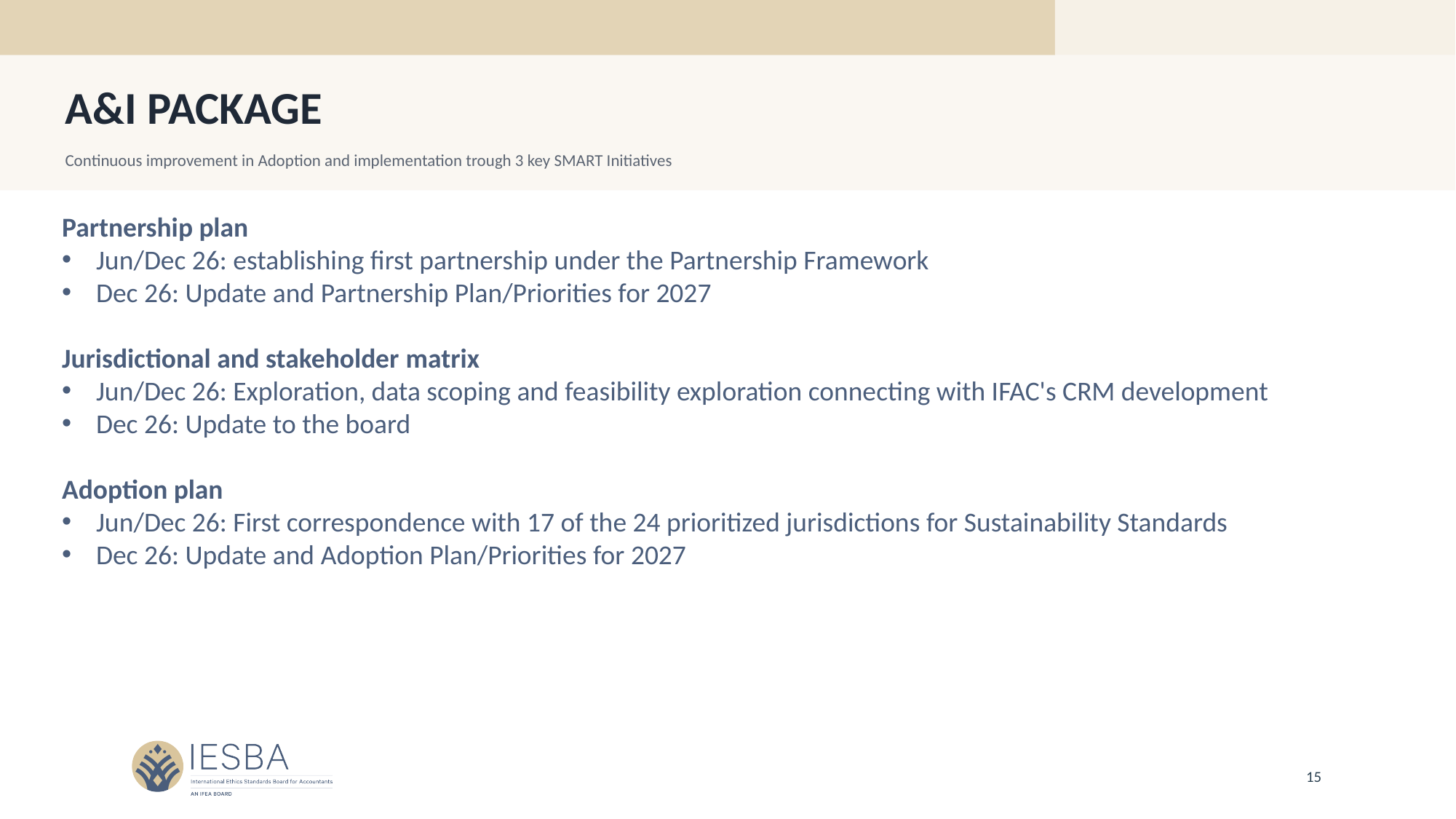

A&I PACKAGE
Continuous improvement in Adoption and implementation trough 3 key SMART Initiatives
Partnership plan
Jun/Dec 26: establishing first partnership under the Partnership Framework
Dec 26: Update and Partnership Plan/Priorities for 2027

Jurisdictional and stakeholder matrix
Jun/Dec 26: Exploration, data scoping and feasibility exploration connecting with IFAC's CRM development
Dec 26: Update to the board

Adoption plan
Jun/Dec 26: First correspondence with 17 of the 24 prioritized jurisdictions for Sustainability Standards
Dec 26: Update and Adoption Plan/Priorities for 2027

15